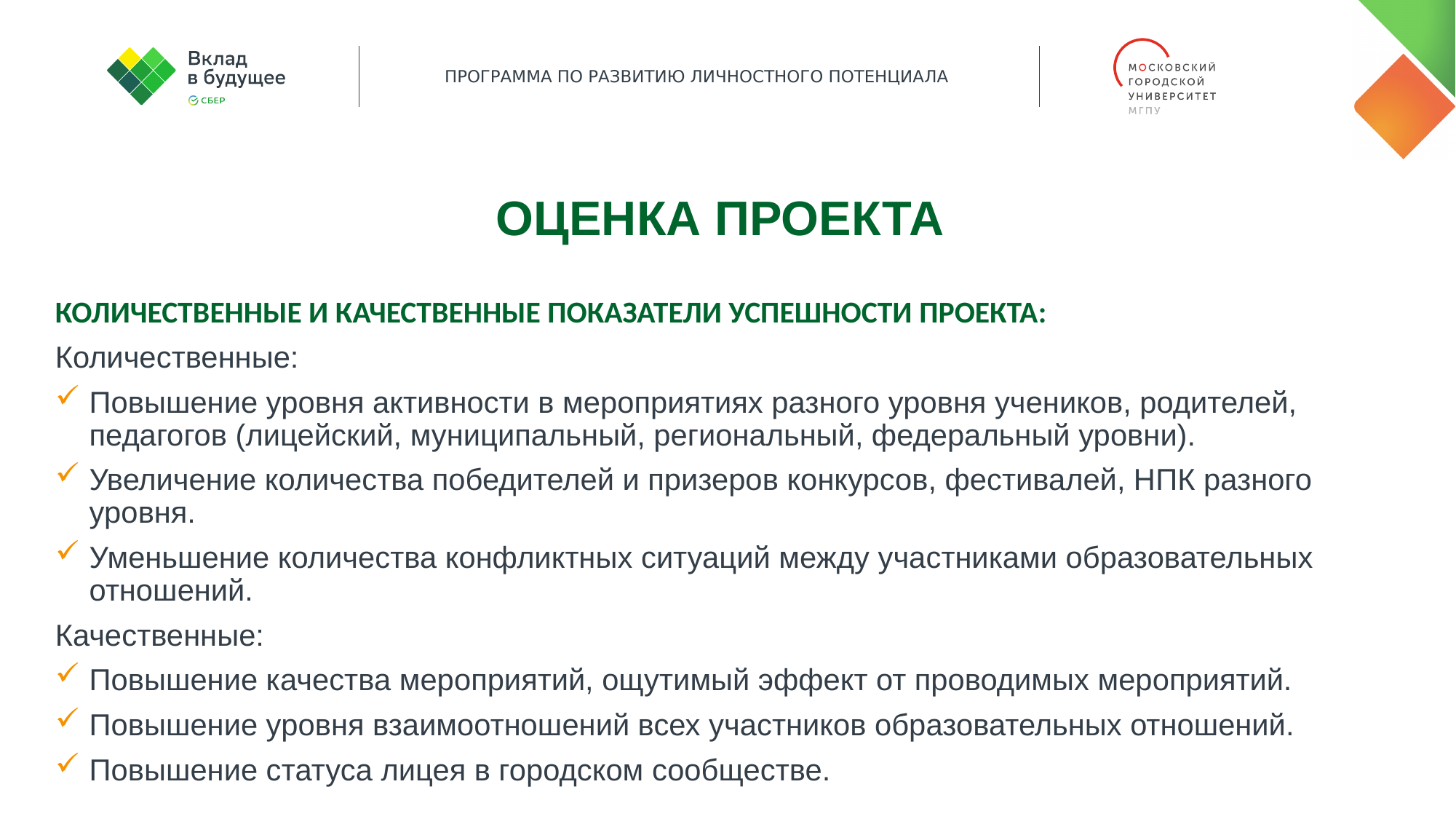

оценка ПРОЕКТА
Количественные и качественные показатели успешности проекта:
Количественные:
Повышение уровня активности в мероприятиях разного уровня учеников, родителей, педагогов (лицейский, муниципальный, региональный, федеральный уровни).
Увеличение количества победителей и призеров конкурсов, фестивалей, НПК разного уровня.
Уменьшение количества конфликтных ситуаций между участниками образовательных отношений.
Качественные:
Повышение качества мероприятий, ощутимый эффект от проводимых мероприятий.
Повышение уровня взаимоотношений всех участников образовательных отношений.
Повышение статуса лицея в городском сообществе.